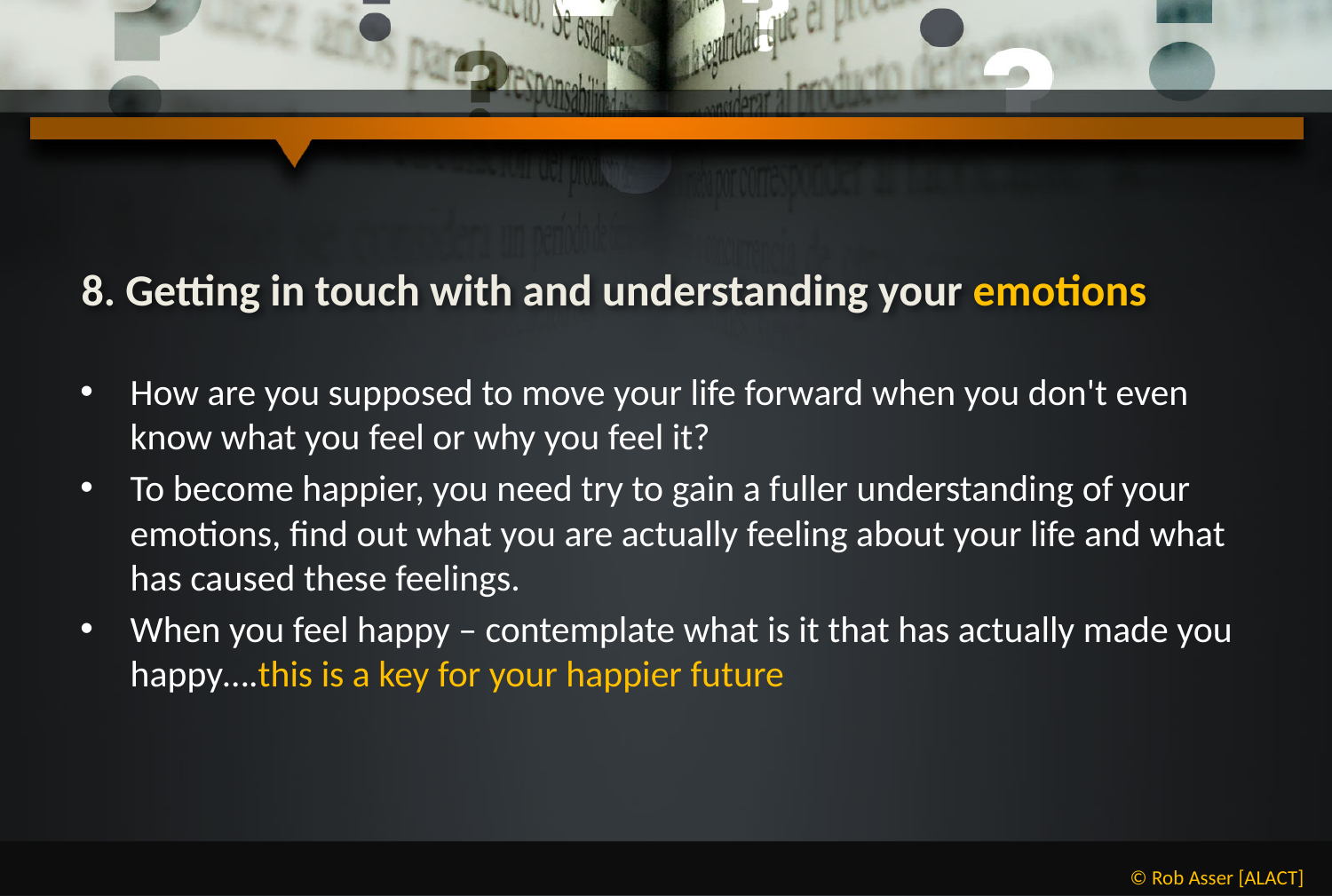

# 8. Getting in touch with and understanding your emotions

How are you supposed to move your life forward when you don't even know what you feel or why you feel it?
To become happier, you need try to gain a fuller understanding of your emotions, find out what you are actually feeling about your life and what has caused these feelings.
When you feel happy – contemplate what is it that has actually made you happy….this is a key for your happier future

© Rob Asser [ALACT]